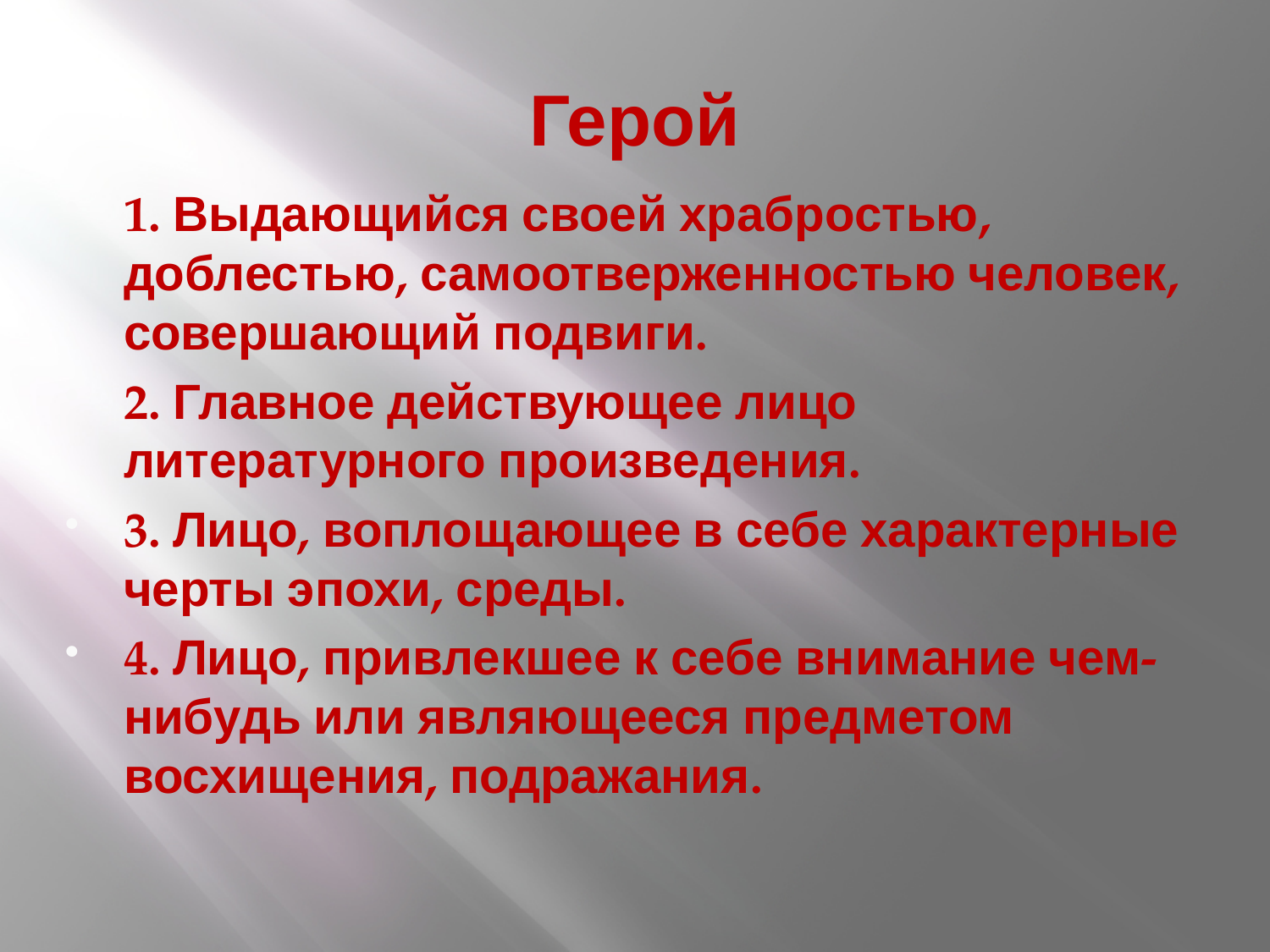

# Герой
1. Выдающийся своей храбростью, доблестью, самоотверженностью человек, совершающий подвиги.
2. Главное действующее лицо литературного произведения.
3. Лицо, воплощающее в себе характерные черты эпохи, среды.
4. Лицо, привлекшее к себе внимание чем-нибудь или являющееся предметом восхищения, подражания.